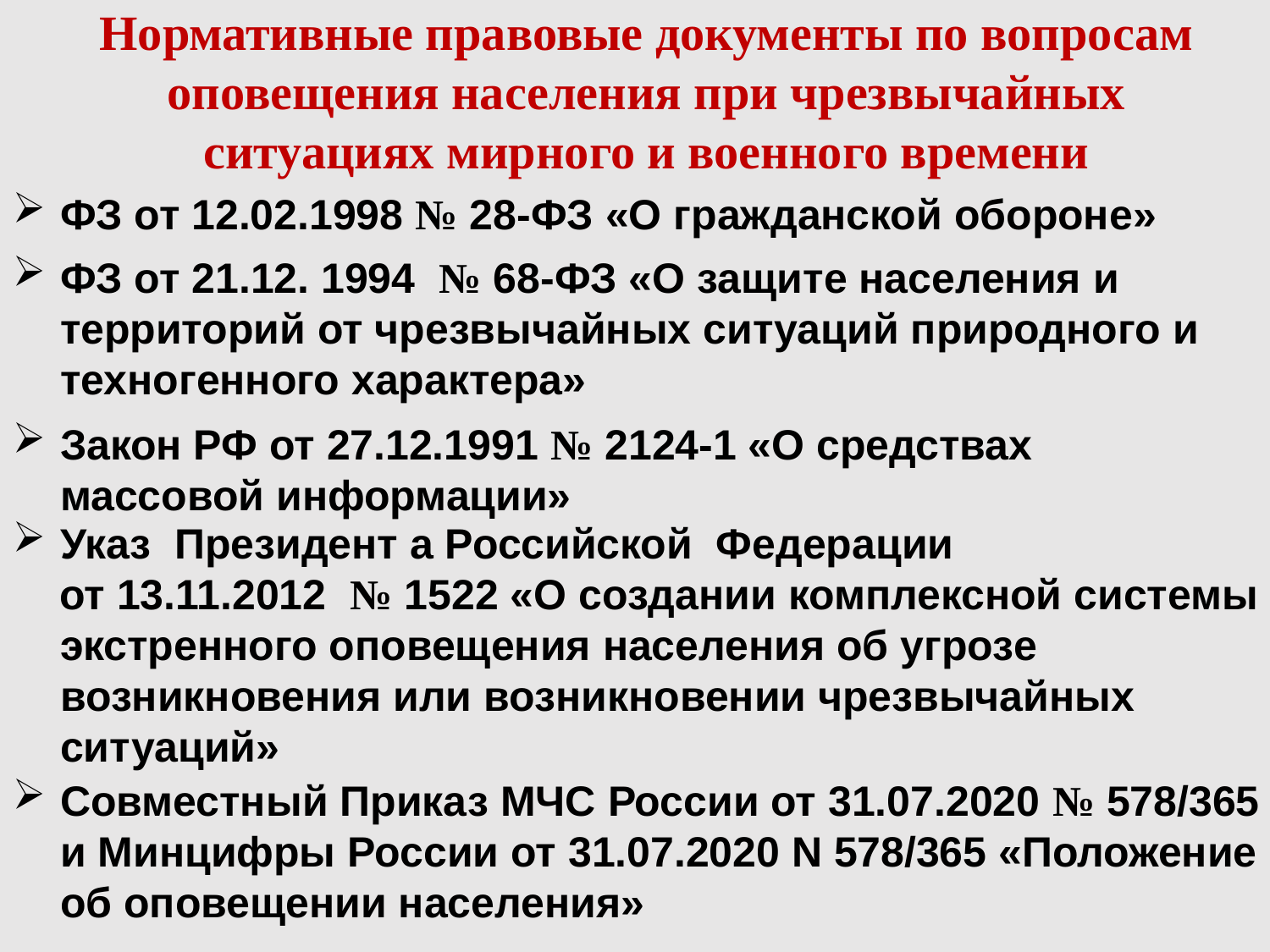

Нормативные правовые документы по вопросам оповещения населения при чрезвычайных ситуациях мирного и военного времени
ФЗ от 12.02.1998 № 28-ФЗ «О гражданской обороне»
ФЗ от 21.12. 1994  № 68-ФЗ «О защите населения и территорий от чрезвычайных ситуаций природного и техногенного характера»
Закон РФ от 27.12.1991 № 2124-1 «О средствах массовой информации»
Указ  Президент а Российской  Федерации
    от 13.11.2012  № 1522 «О создании комплексной системы экстренного оповещения населения об угрозе возникновения или возникновении чрезвычайных ситуаций»
Совместный Приказ МЧС России от 31.07.2020 № 578/365 и Минцифры России от 31.07.2020 N 578/365 «Положение об оповещении населения»